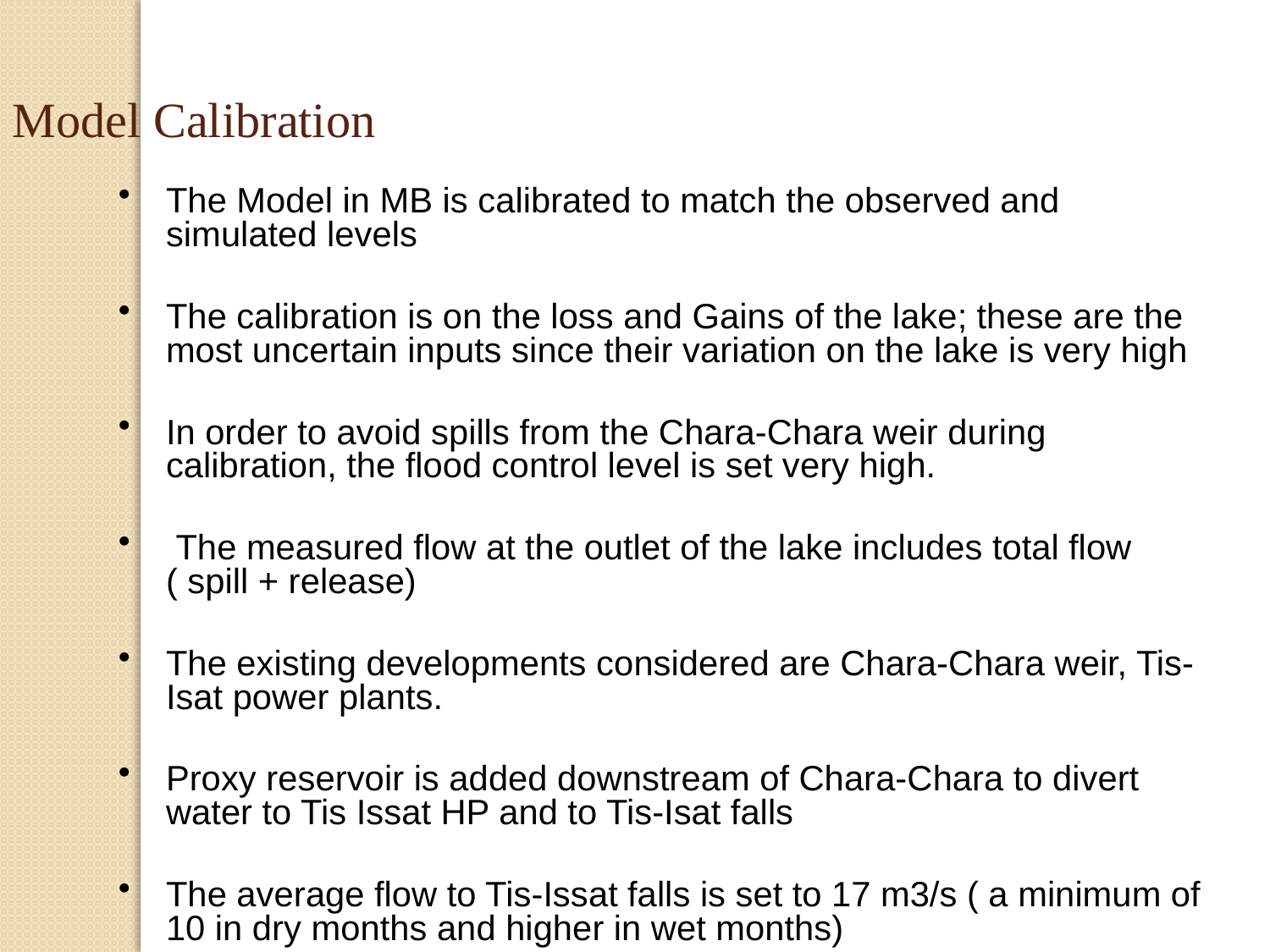

Model Calibration
The Model in MB is calibrated to match the observed and simulated levels

The calibration is on the loss and Gains of the lake; these are the most uncertain inputs since their variation on the lake is very high

In order to avoid spills from the Chara-Chara weir during calibration, the flood control level is set very high.

 The measured flow at the outlet of the lake includes total flow ( spill + release)

The existing developments considered are Chara-Chara weir, Tis-Isat power plants.

Proxy reservoir is added downstream of Chara-Chara to divert water to Tis Issat HP and to Tis-Isat falls

The average flow to Tis-Issat falls is set to 17 m3/s ( a minimum of 10 in dry months and higher in wet months)